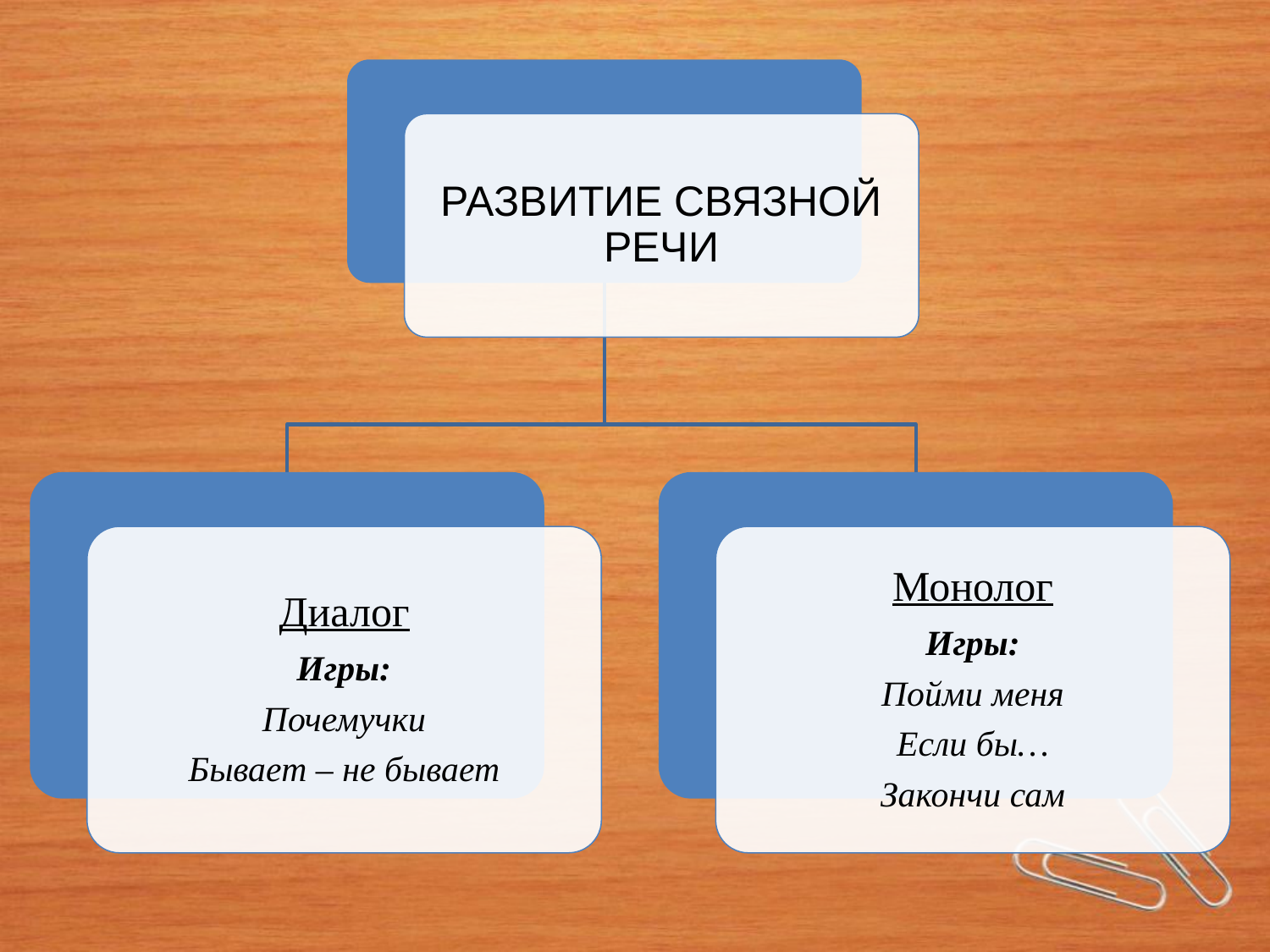

РАЗВИТИЕ СВЯЗНОЙ РЕЧИ
Диалог
Игры:
Почемучки
Бывает – не бывает
Монолог
Игры:
Пойми меня
Если бы…
Закончи сам